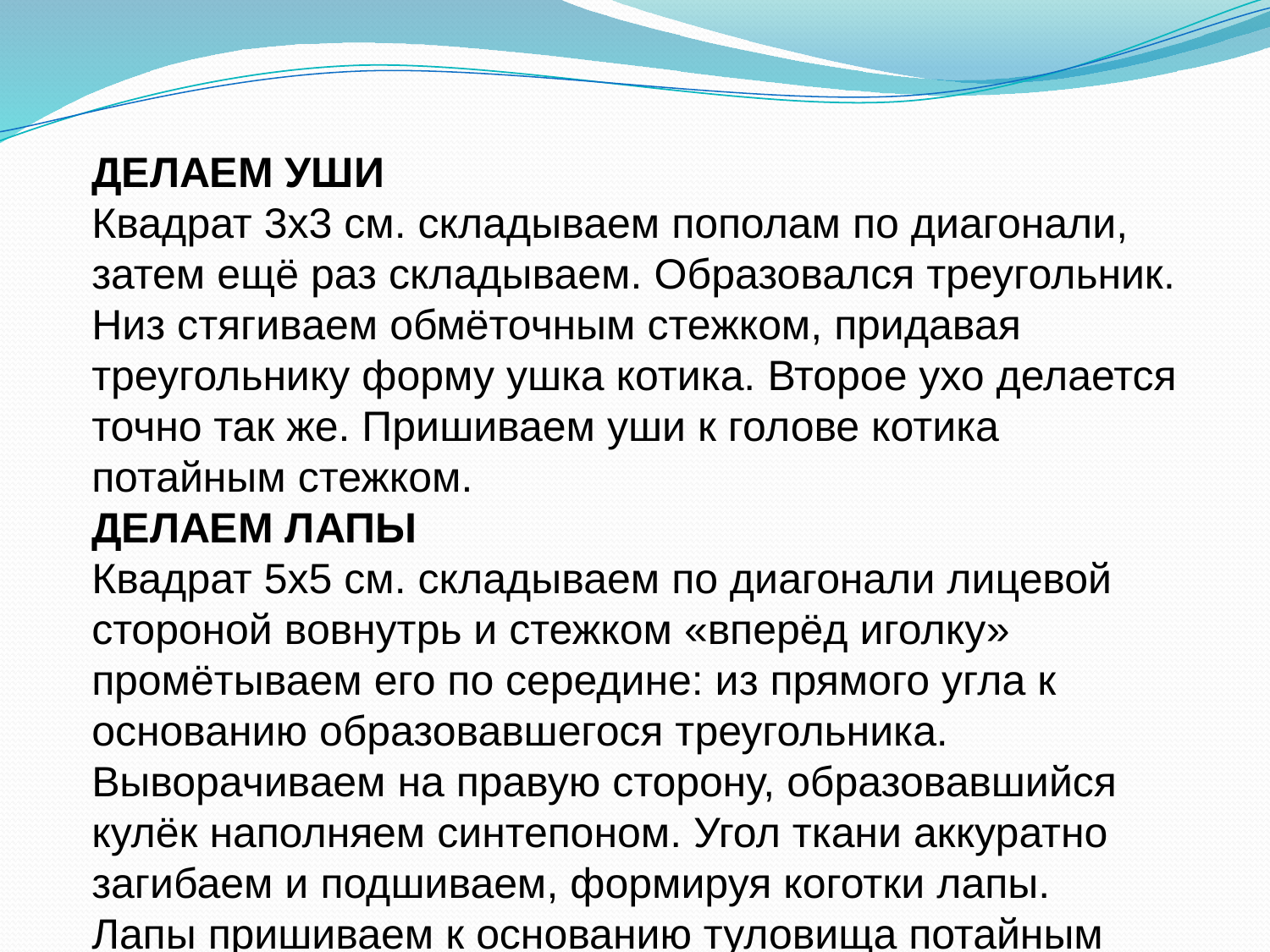

Делаем уши
Квадрат 3х3 см. складываем пополам по диагонали, затем ещё раз складываем. Образовался треугольник. Низ стягиваем обмёточным стежком, придавая треугольнику форму ушка котика. Второе ухо делается точно так же. Пришиваем уши к голове котика потайным стежком.
Делаем лапы
Квадрат 5х5 см. складываем по диагонали лицевой стороной вовнутрь и стежком «вперёд иголку» промётываем его по середине: из прямого угла к основанию образовавшегося треугольника. Выворачиваем на правую сторону, образовавшийся кулёк наполняем синтепоном. Угол ткани аккуратно загибаем и подшиваем, формируя коготки лапы.
Лапы пришиваем к основанию туловища потайным стежком.